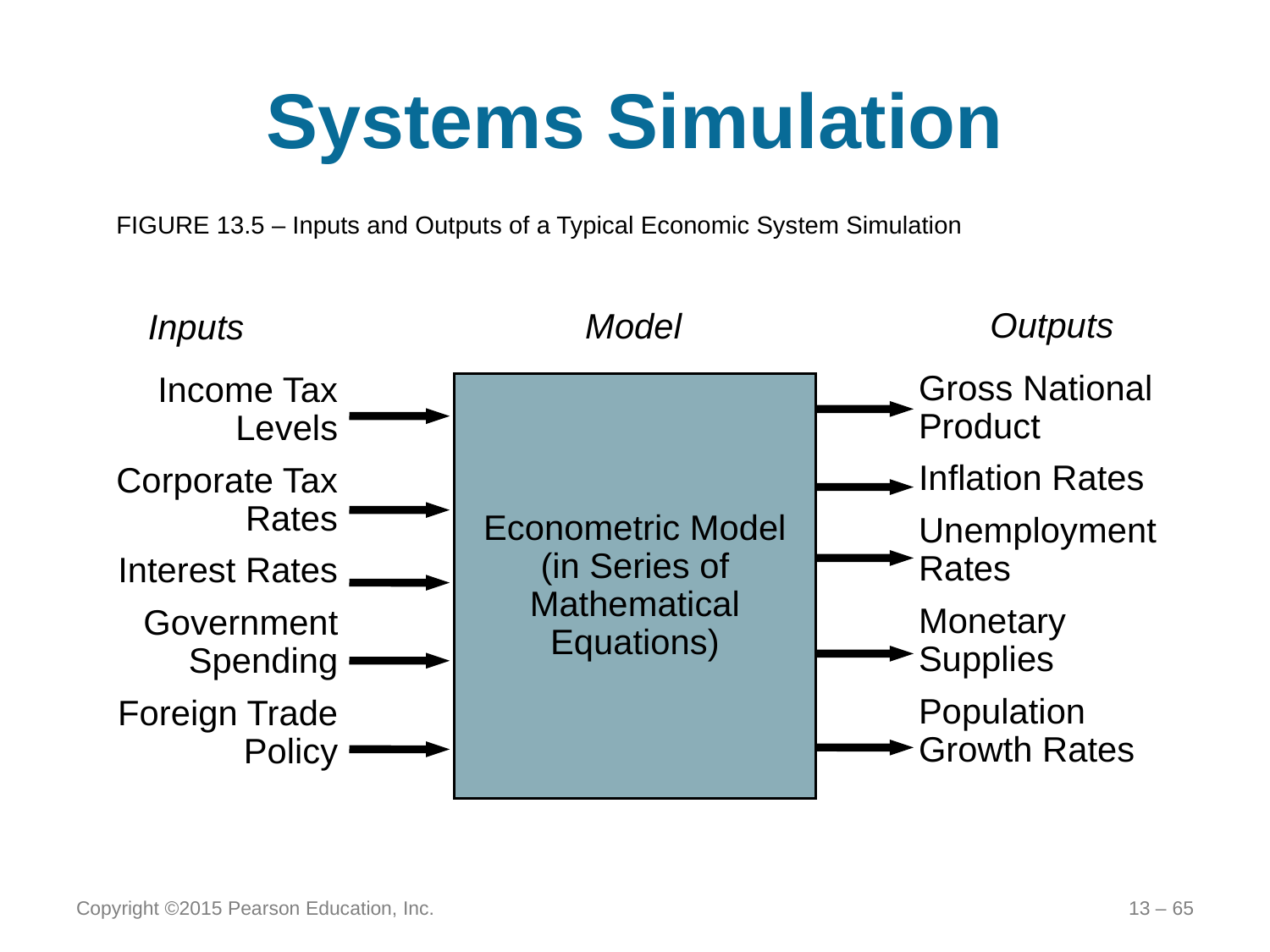

# Systems Simulation
FIGURE 13.5 – Inputs and Outputs of a Typical Economic System Simulation
Model
Econometric Model (in Series of Mathematical Equations)
Outputs
Gross National Product
Inflation Rates
Unemployment Rates
Monetary Supplies
Population Growth Rates

Inputs
Income Tax Levels
Corporate Tax Rates
Interest Rates
Government Spending
Foreign Trade Policy

Copyright ©2015 Pearson Education, Inc.
13 – 65